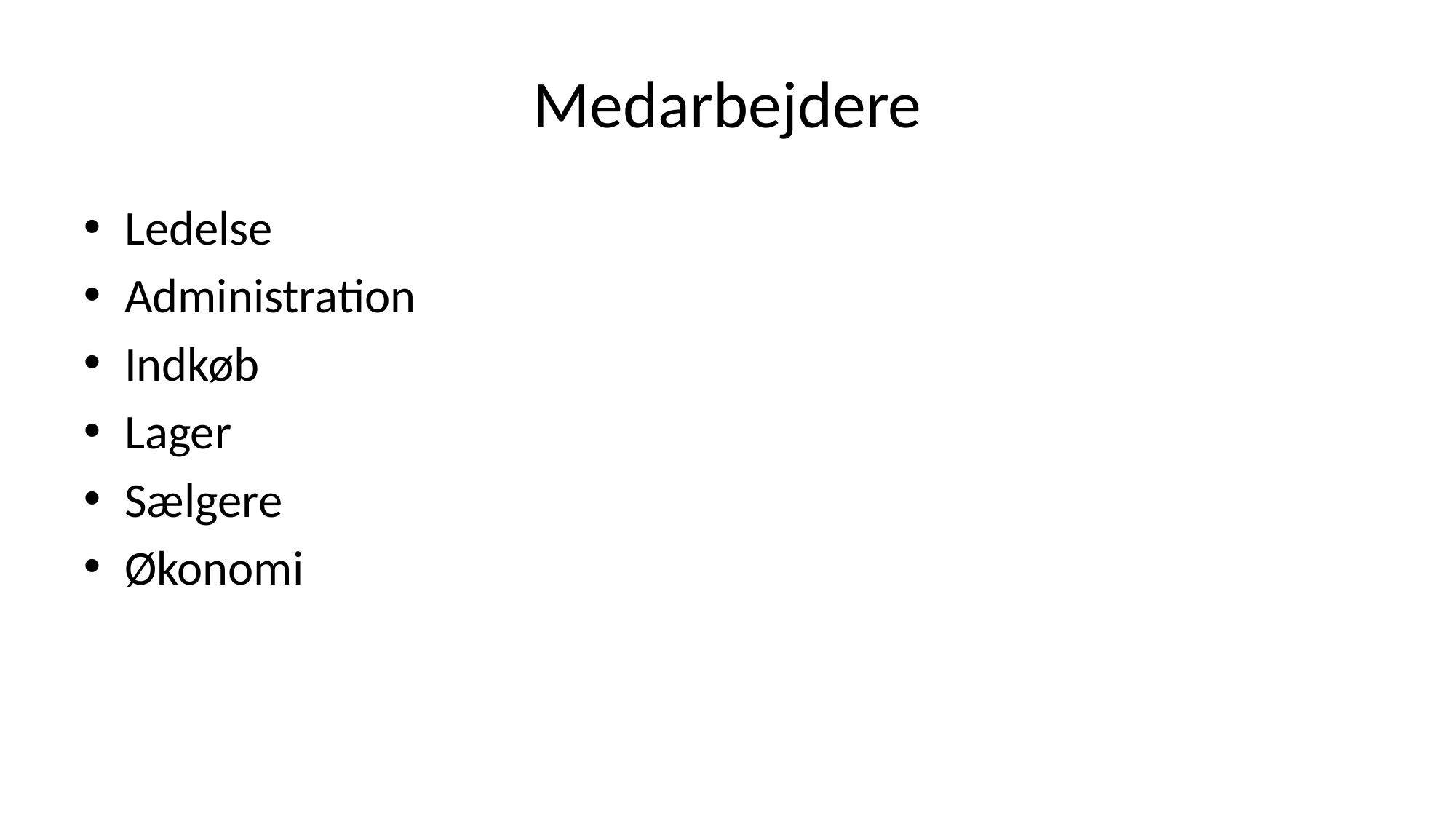

# Medarbejdere
Ledelse
Administration
Indkøb
Lager
Sælgere
Økonomi